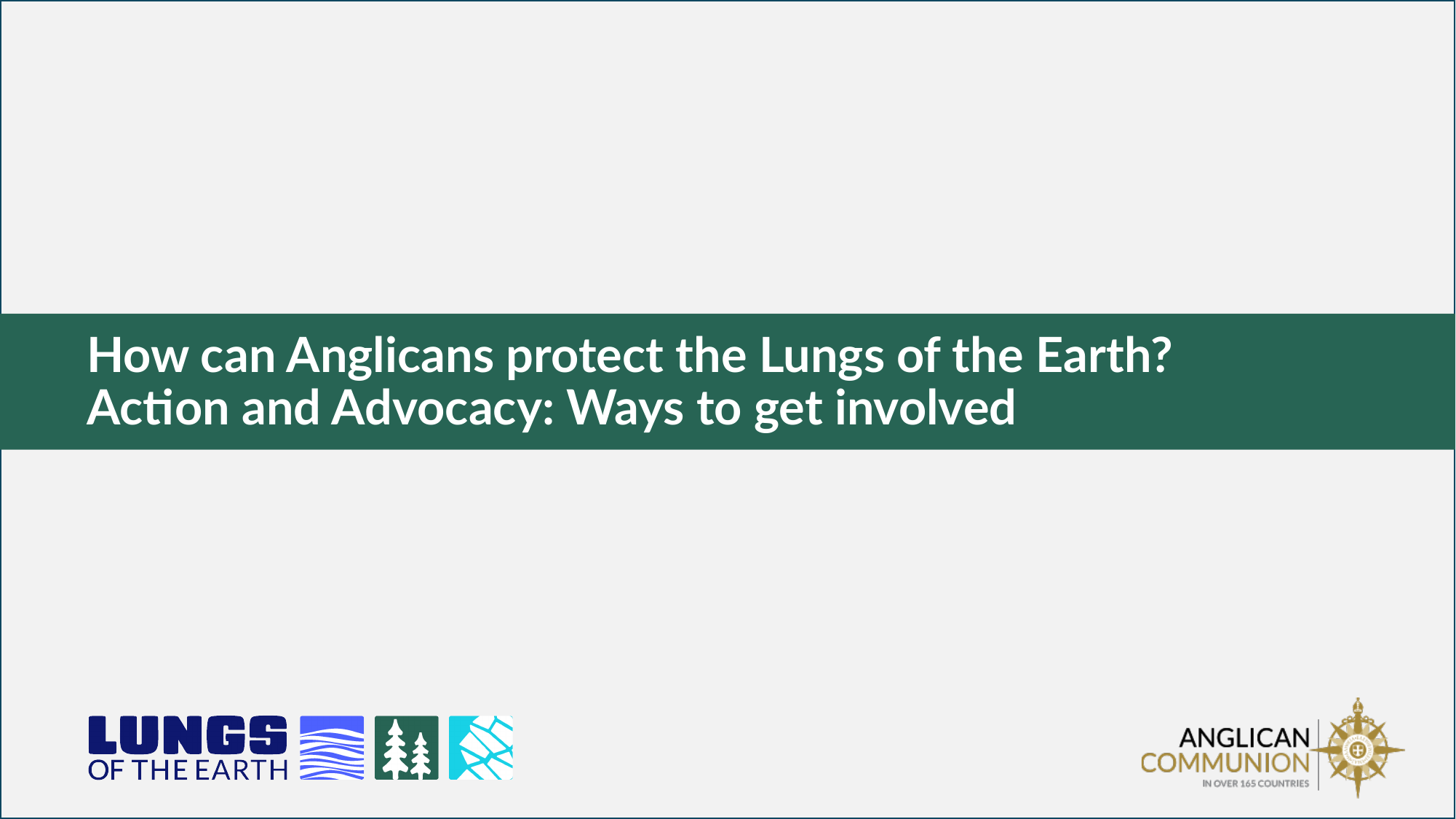

How can Anglicans protect the Lungs of the Earth?
Action and Advocacy: Ways to get involved